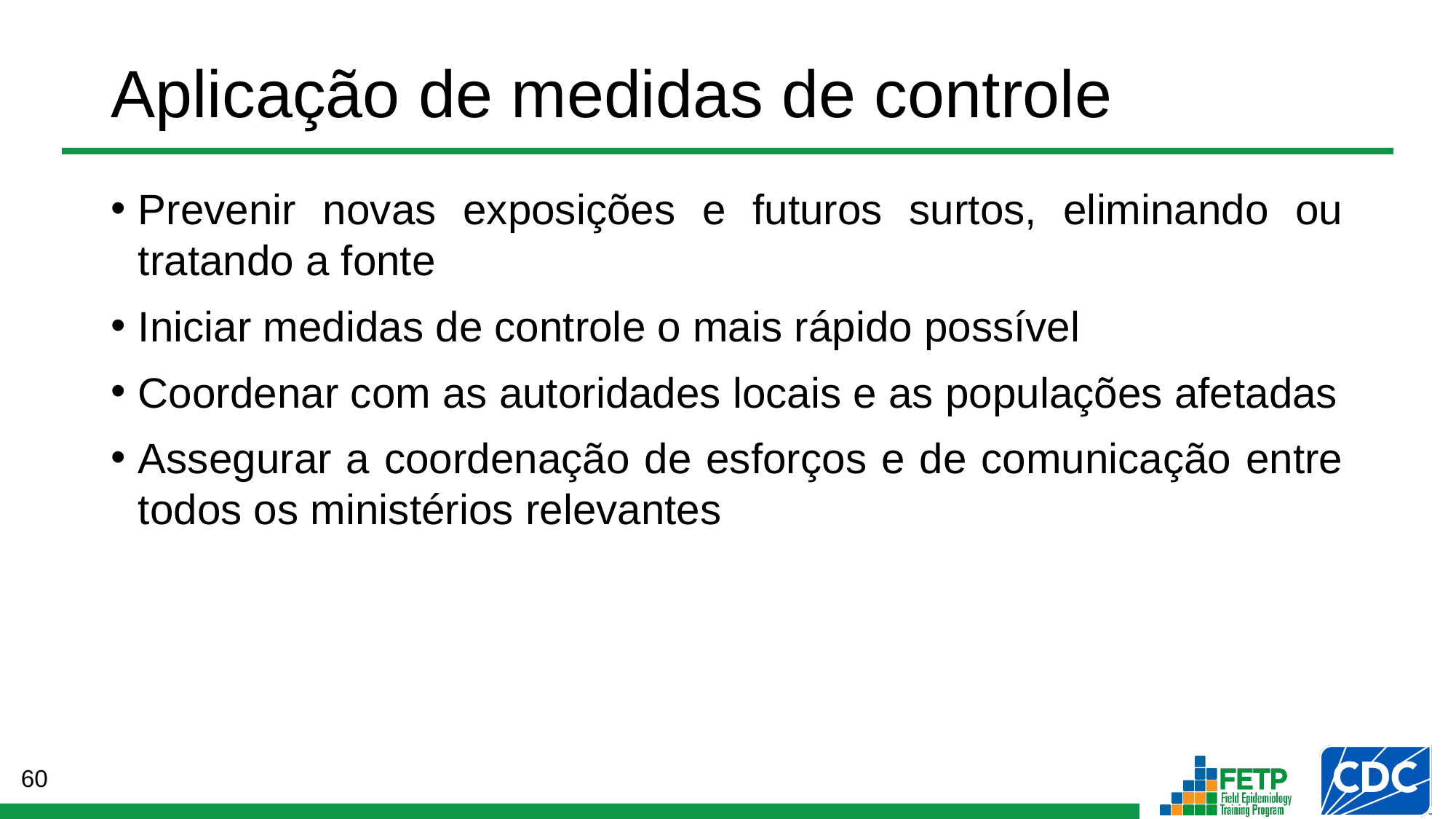

# Aplicação de medidas de controle
Prevenir novas exposições e futuros surtos, eliminando ou tratando a fonte
Iniciar medidas de controle o mais rápido possível
Coordenar com as autoridades locais e as populações afetadas
Assegurar a coordenação de esforços e de comunicação entre todos os ministérios relevantes